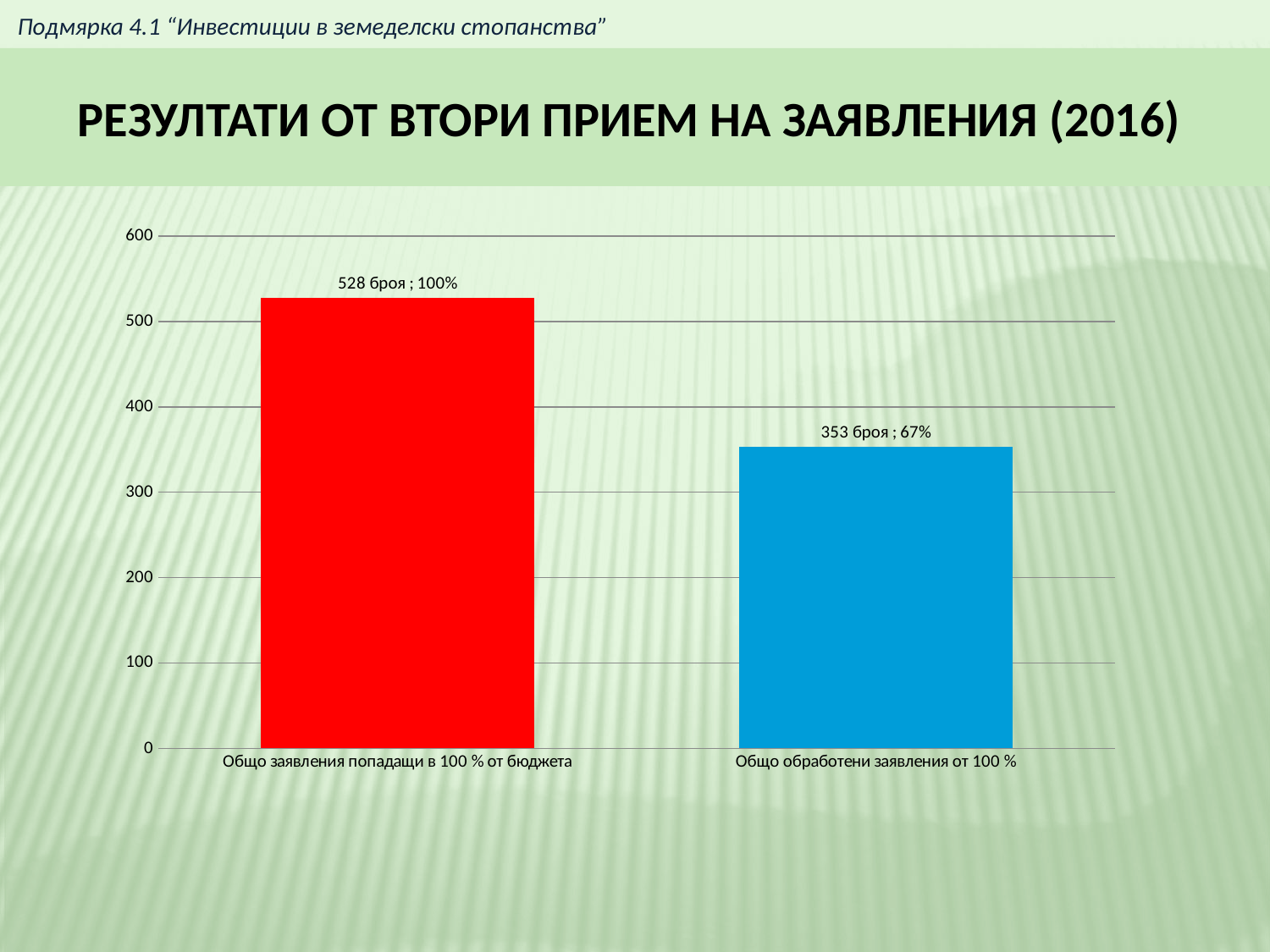

Подмярка 4.1 “Инвестиции в земеделски стопанства”
Резултати от втори прием на заявления (2016)

### Chart

| Category |  |
|---|---|
| Общо заявления попадащи в 100 % от бюджета | 528.0 |
| Общо обработени заявления от 100 % | 353.0 |